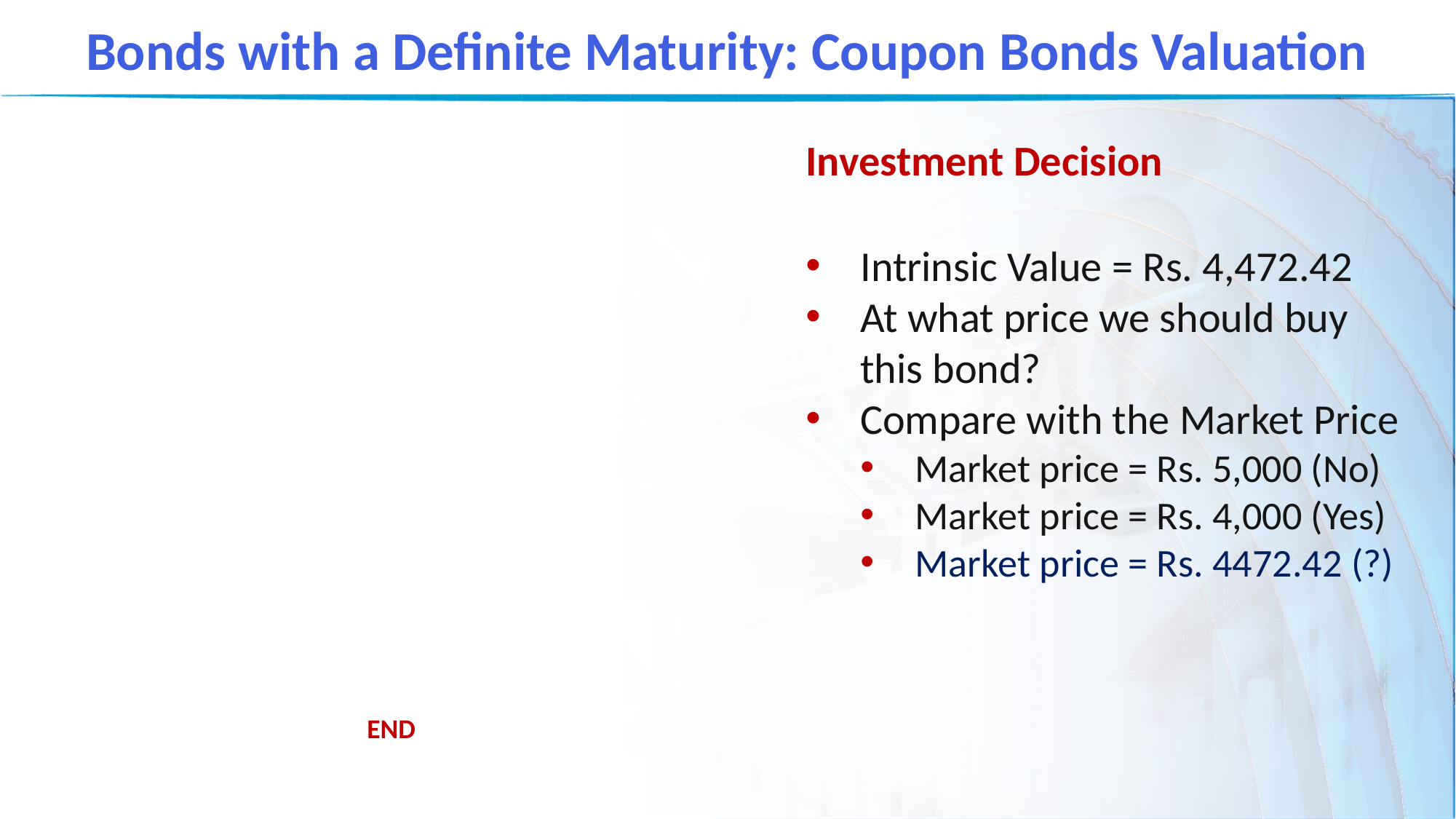

Bonds with a Definite Maturity: Coupon Bonds Valuation
Investment Decision

Intrinsic Value = Rs. 4,472.42
At what price we should buy this bond?
Compare with the Market Price
Market price = Rs. 5,000 (No)
Market price = Rs. 4,000 (Yes)
Market price = Rs. 4472.42 (?)
END